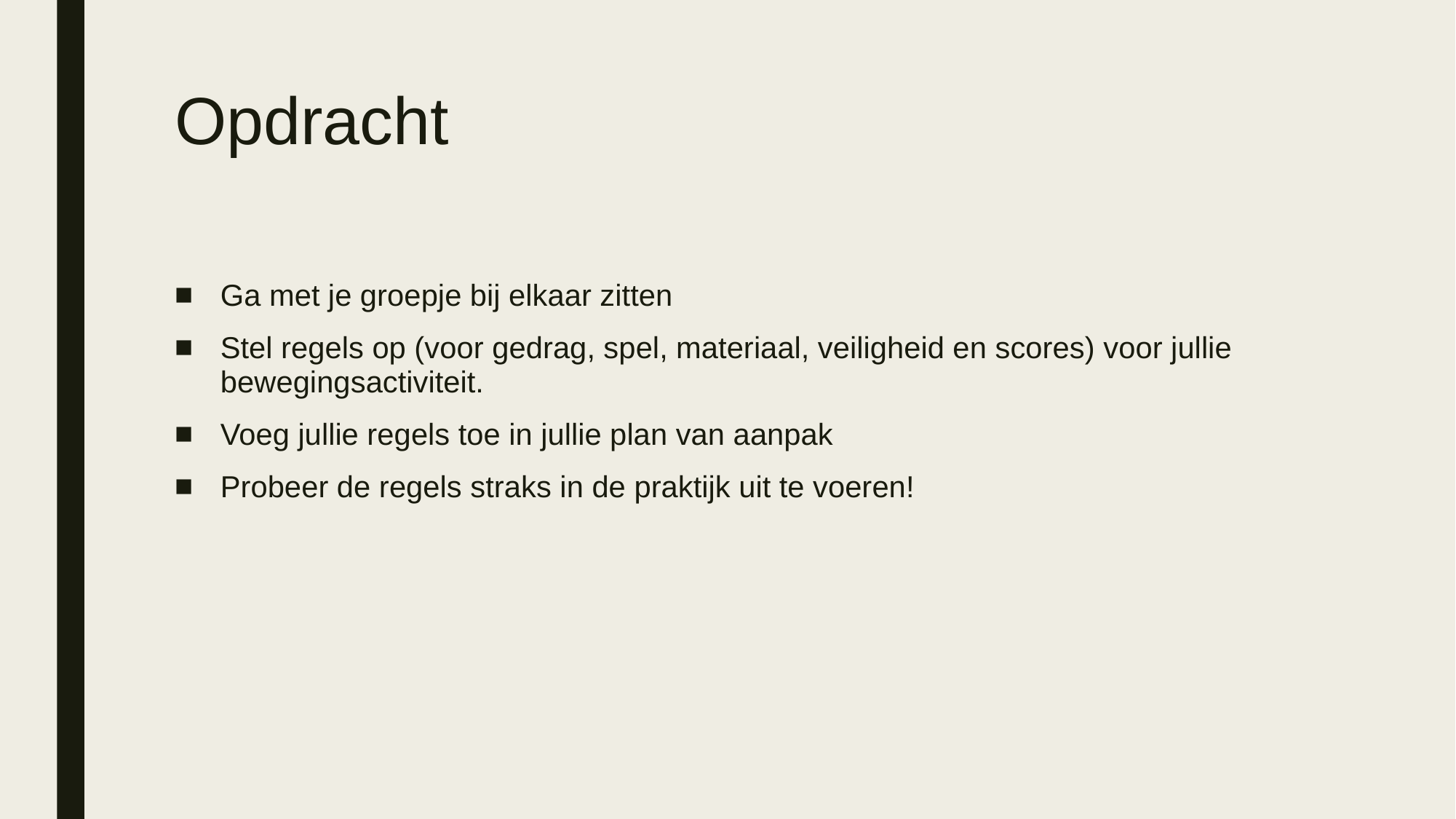

# Opdracht
Ga met je groepje bij elkaar zitten
Stel regels op (voor gedrag, spel, materiaal, veiligheid en scores) voor jullie bewegingsactiviteit.
Voeg jullie regels toe in jullie plan van aanpak
Probeer de regels straks in de praktijk uit te voeren!